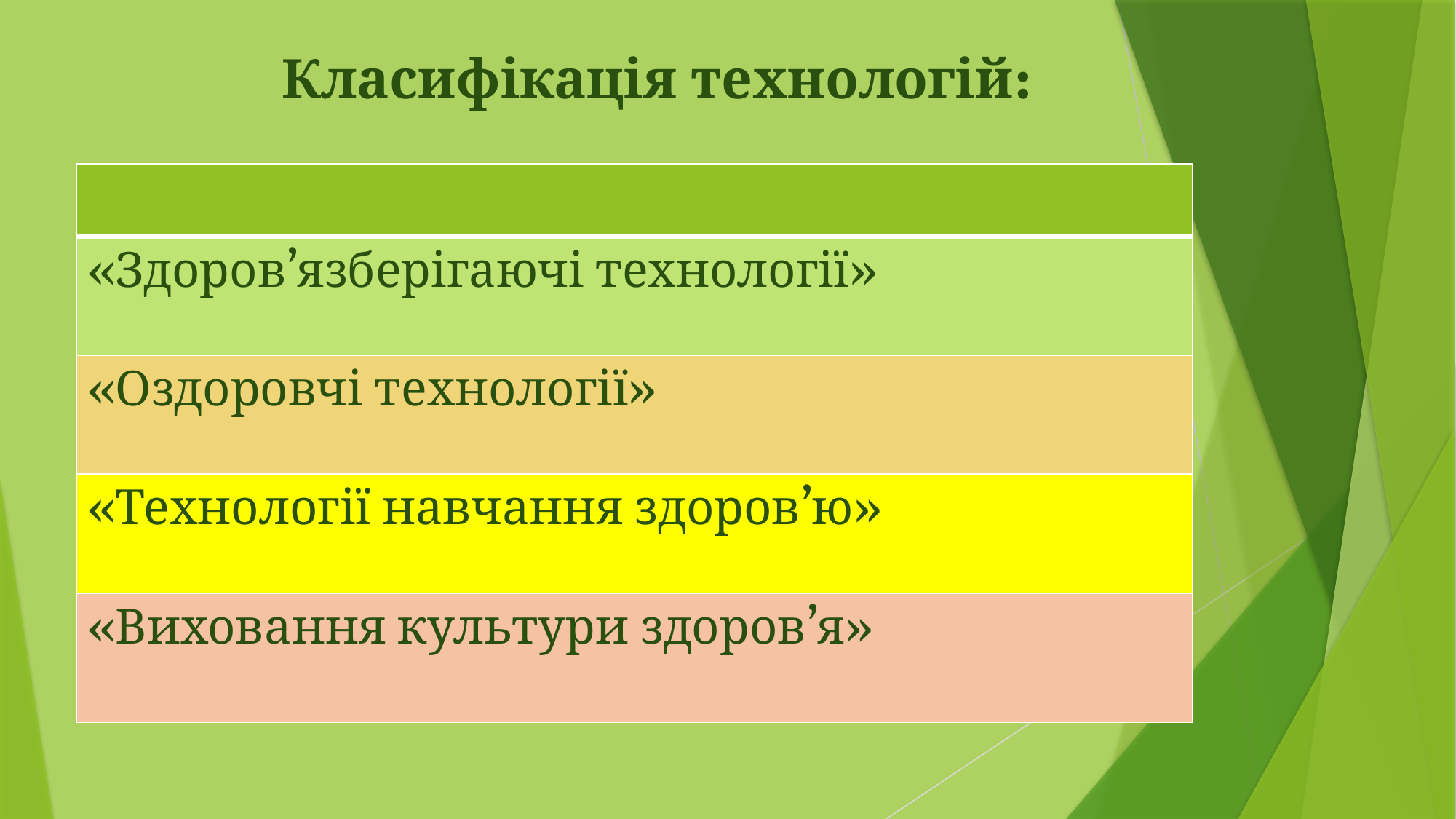

# Класифікація технологій:
|  |
| --- |
| «Здоров’язберігаючі технології» |
| «Оздоровчі технології» |
| «Технології навчання здоров’ю» |
| «Виховання культури здоров’я» |